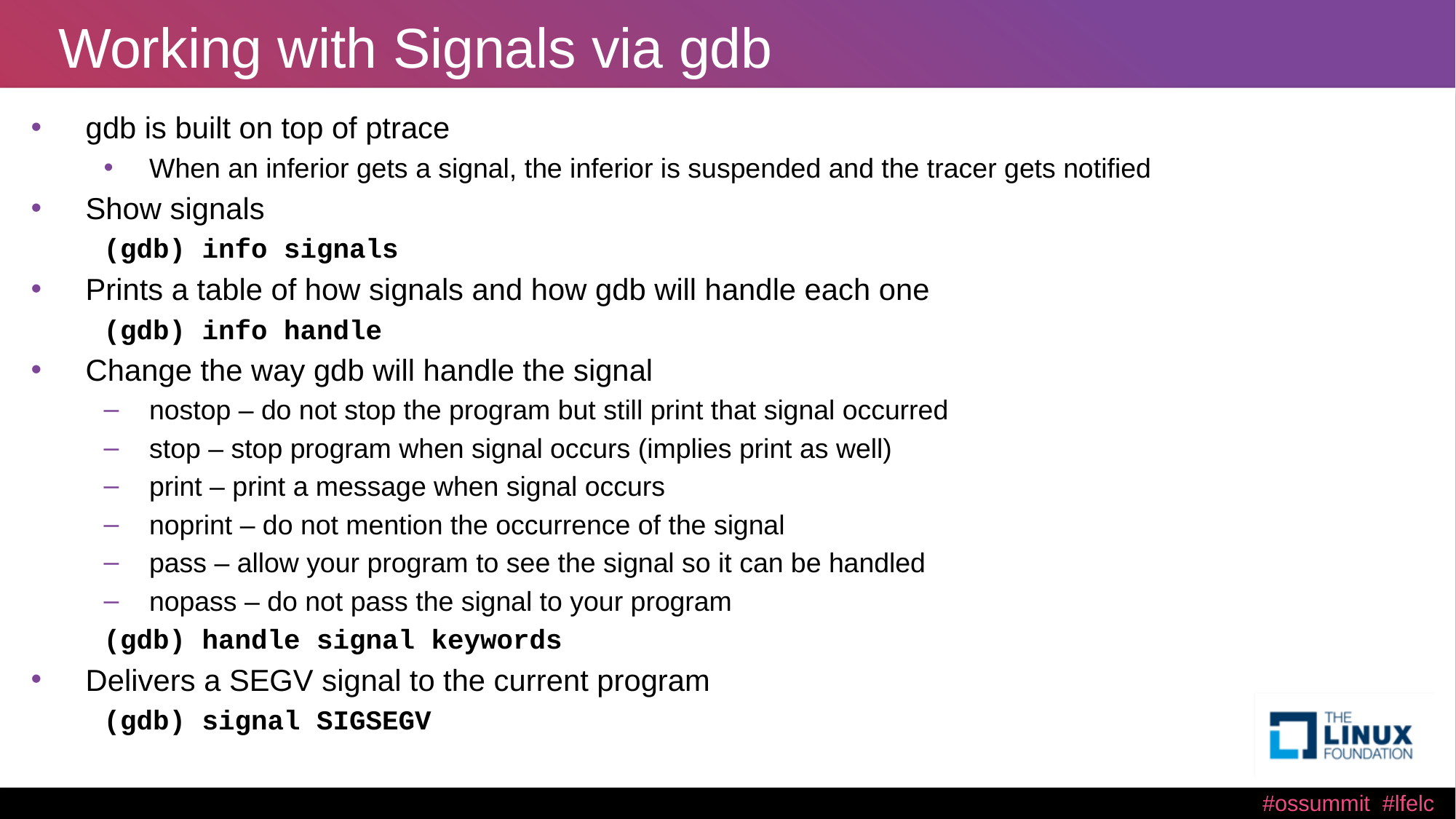

# Working with Signals via gdb
gdb is built on top of ptrace
When an inferior gets a signal, the inferior is suspended and the tracer gets notified
Show signals
(gdb) info signals
Prints a table of how signals and how gdb will handle each one
(gdb) info handle
Change the way gdb will handle the signal
nostop – do not stop the program but still print that signal occurred
stop – stop program when signal occurs (implies print as well)
print – print a message when signal occurs
noprint – do not mention the occurrence of the signal
pass – allow your program to see the signal so it can be handled
nopass – do not pass the signal to your program
(gdb) handle signal keywords
Delivers a SEGV signal to the current program
(gdb) signal SIGSEGV